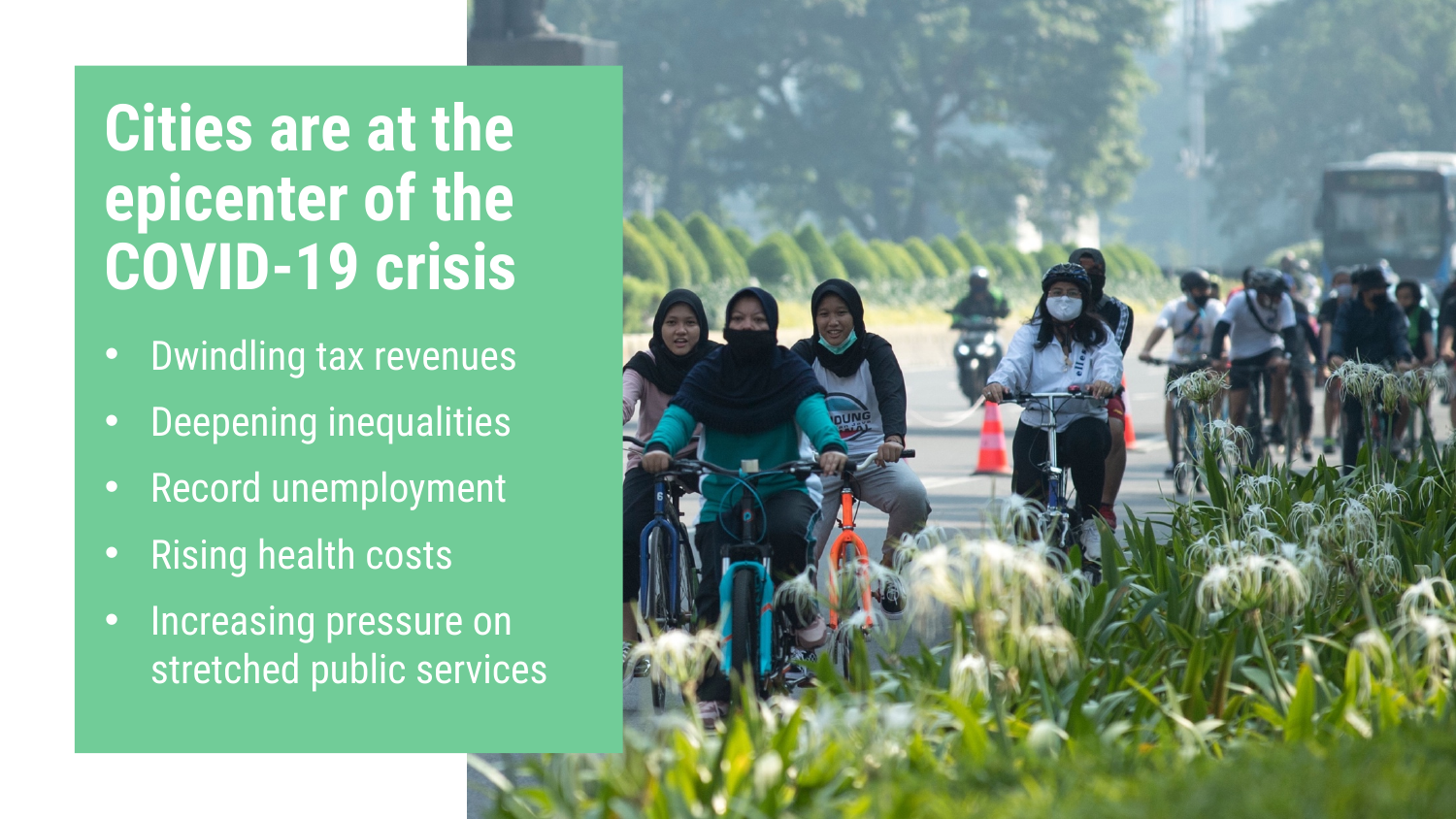

# Cities are at the epicenter of the COVID-19 crisis

Dwindling tax revenues
Deepening inequalities
Record unemployment
Rising health costs
Increasing pressure on stretched public services